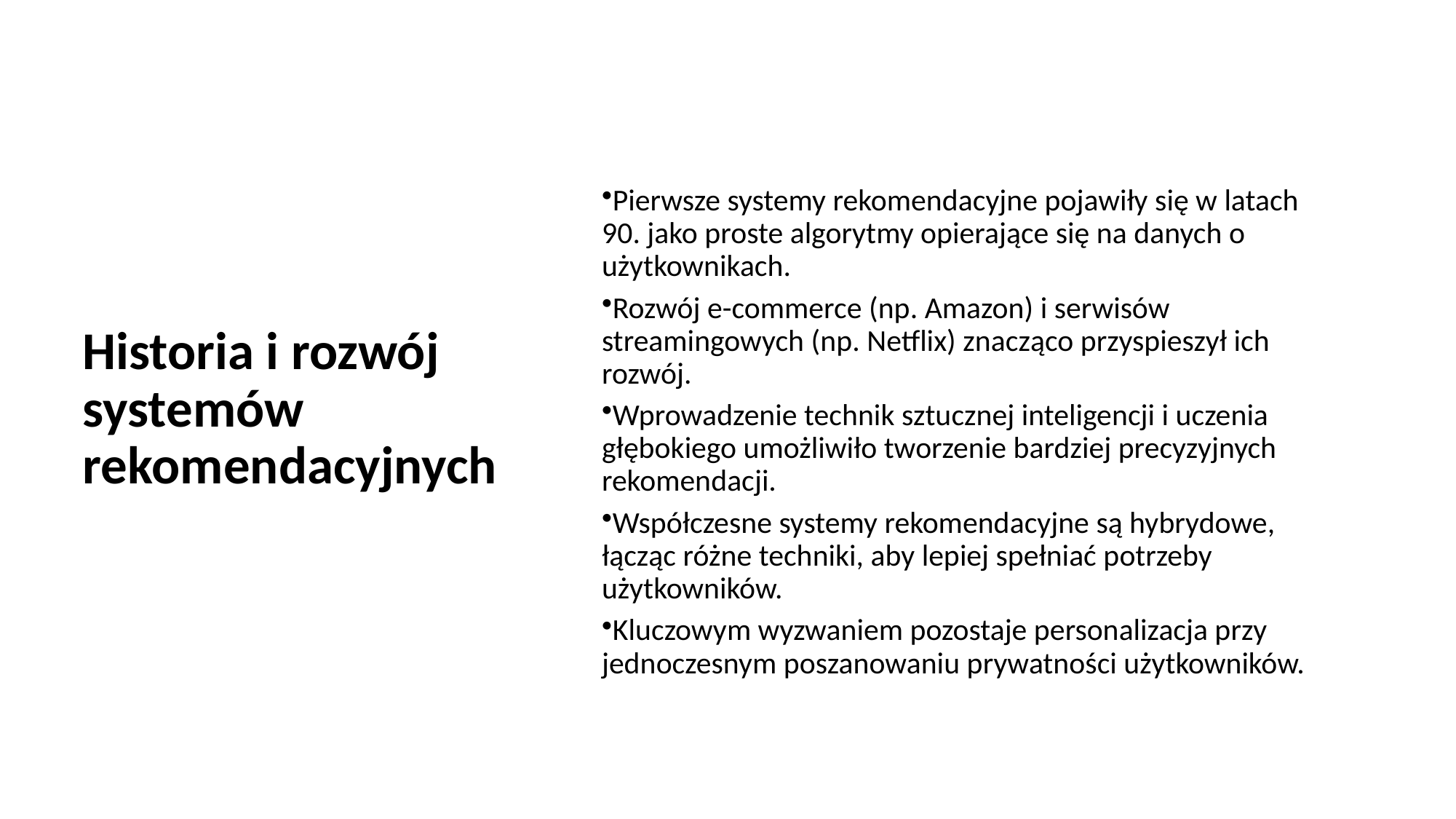

# Historia i rozwój systemów rekomendacyjnych

Pierwsze systemy rekomendacyjne pojawiły się w latach 90. jako proste algorytmy opierające się na danych o użytkownikach.
Rozwój e-commerce (np. Amazon) i serwisów streamingowych (np. Netflix) znacząco przyspieszył ich rozwój.
Wprowadzenie technik sztucznej inteligencji i uczenia głębokiego umożliwiło tworzenie bardziej precyzyjnych rekomendacji.
Współczesne systemy rekomendacyjne są hybrydowe, łącząc różne techniki, aby lepiej spełniać potrzeby użytkowników.
Kluczowym wyzwaniem pozostaje personalizacja przy jednoczesnym poszanowaniu prywatności użytkowników.